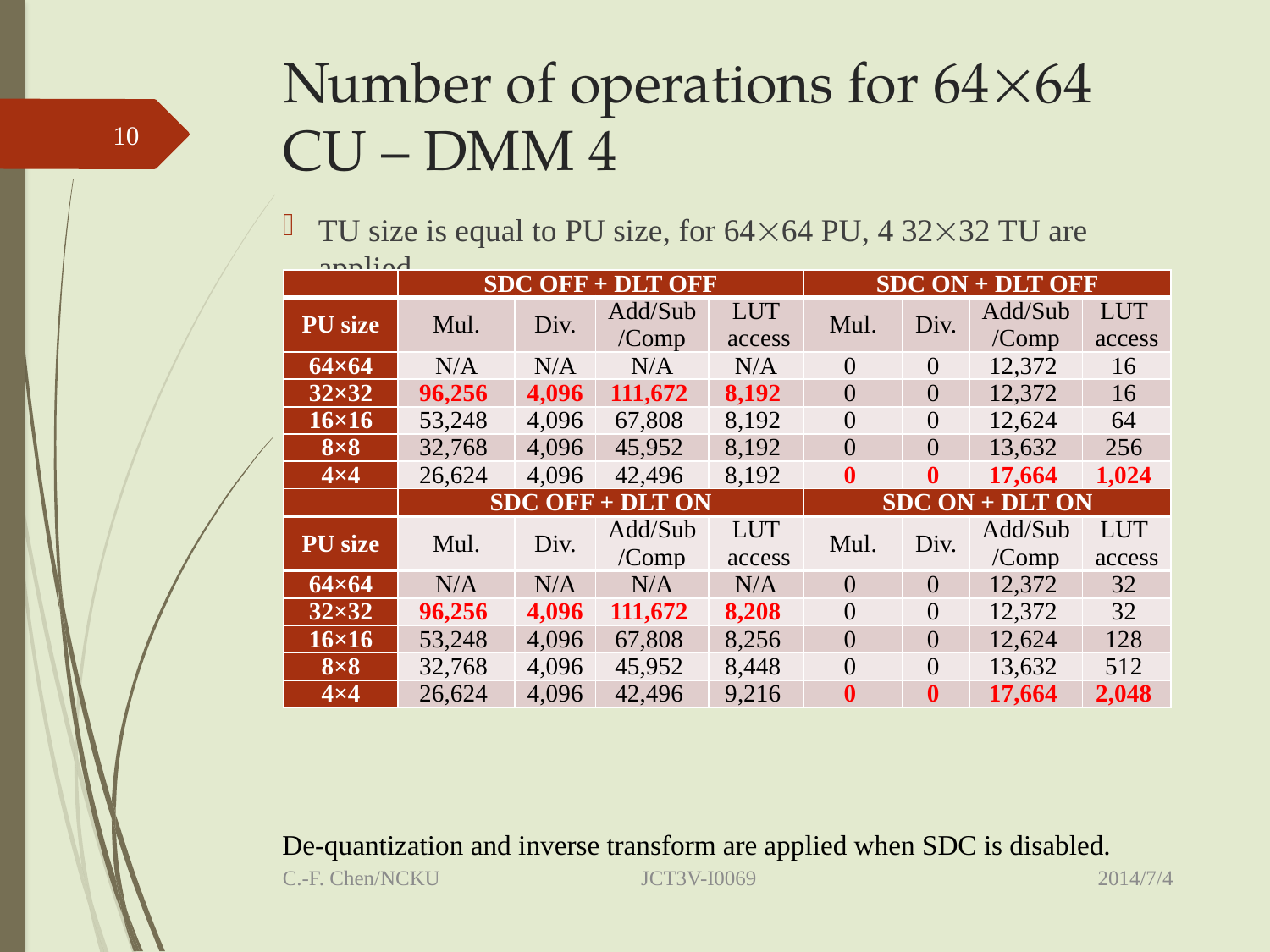

# Number of operations for 64×64 CU – DMM 4
10
TU size is equal to PU size, for 64×64 PU, 4 32×32 TU are applied.
|  | SDC OFF + DLT OFF |  |  |  | SDC ON + DLT OFF |  |  |  |
| --- | --- | --- | --- | --- | --- | --- | --- | --- |
| PU size | Mul. | Div. | Add/Sub /Comp | LUT access | Mul. | Div. | Add/Sub /Comp | LUT access |
| 64×64 | N/A | N/A | N/A | N/A | 0 | 0 | 12,372 | 16 |
| 32×32 | 96,256 | 4,096 | 111,672 | 8,192 | 0 | 0 | 12,372 | 16 |
| 16×16 | 53,248 | 4,096 | 67,808 | 8,192 | 0 | 0 | 12,624 | 64 |
| 8×8 | 32,768 | 4,096 | 45,952 | 8,192 | 0 | 0 | 13,632 | 256 |
| 4×4 | 26,624 | 4,096 | 42,496 | 8,192 | 0 | 0 | 17,664 | 1,024 |
|  | SDC OFF + DLT ON |  |  |  | SDC ON + DLT ON |  |  |  |
| PU size | Mul. | Div. | Add/Sub /Comp | LUT access | Mul. | Div. | Add/Sub /Comp | LUT access |
| 64×64 | N/A | N/A | N/A | N/A | 0 | 0 | 12,372 | 32 |
| 32×32 | 96,256 | 4,096 | 111,672 | 8,208 | 0 | 0 | 12,372 | 32 |
| 16×16 | 53,248 | 4,096 | 67,808 | 8,256 | 0 | 0 | 12,624 | 128 |
| 8×8 | 32,768 | 4,096 | 45,952 | 8,448 | 0 | 0 | 13,632 | 512 |
| 4×4 | 26,624 | 4,096 | 42,496 | 9,216 | 0 | 0 | 17,664 | 2,048 |
De-quantization and inverse transform are applied when SDC is disabled.
2014/7/4
C.-F. Chen/NCKU                                      JCT3V-I0069